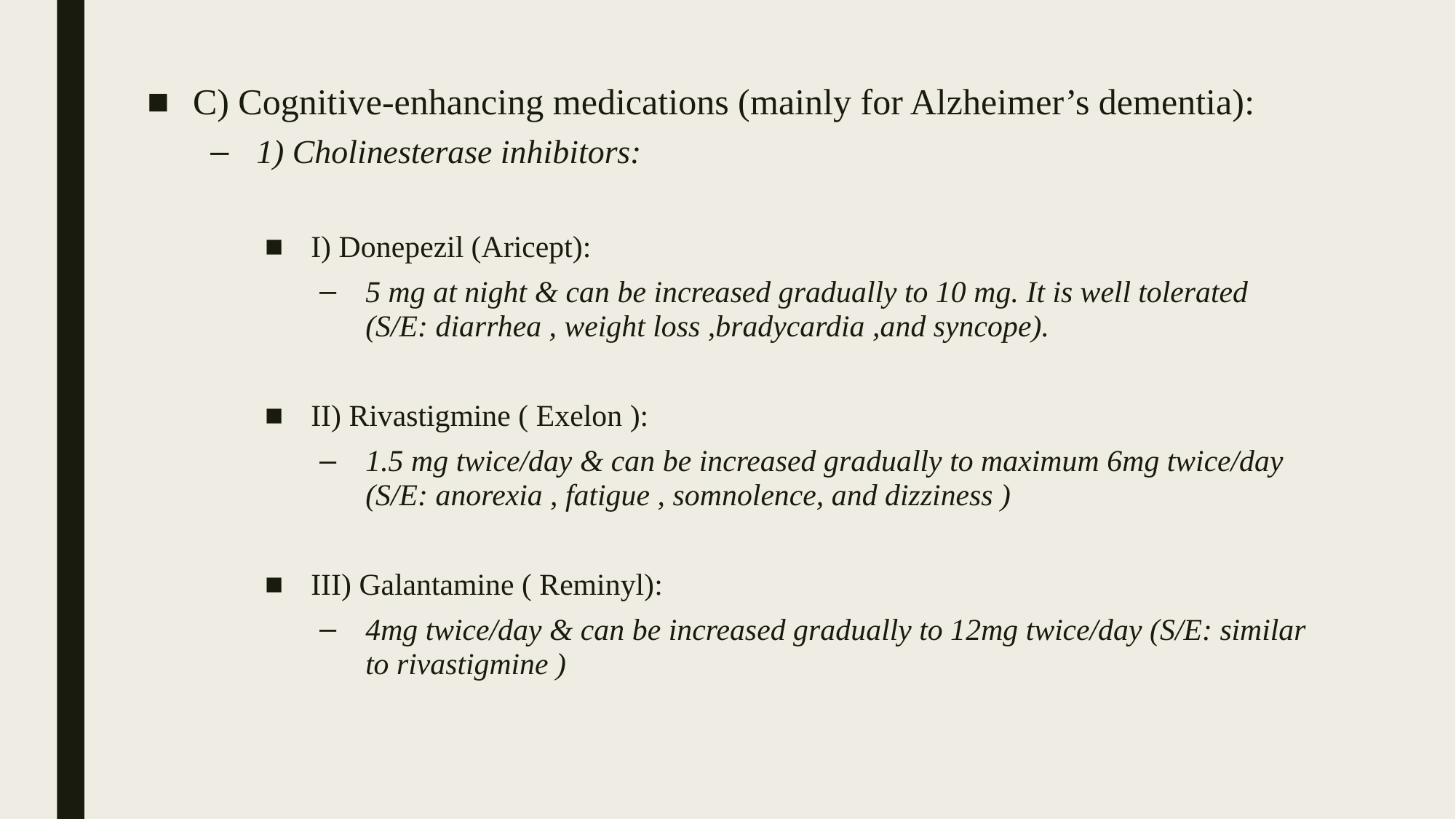

C) Cognitive-enhancing medications (mainly for Alzheimer’s dementia):
1) Cholinesterase inhibitors:

I) Donepezil (Aricept):
5 mg at night & can be increased gradually to 10 mg. It is well tolerated (S/E: diarrhea , weight loss ,bradycardia ,and syncope).

II) Rivastigmine ( Exelon ):
1.5 mg twice/day & can be increased gradually to maximum 6mg twice/day (S/E: anorexia , fatigue , somnolence, and dizziness )

III) Galantamine ( Reminyl):
4mg twice/day & can be increased gradually to 12mg twice/day (S/E: similar to rivastigmine )